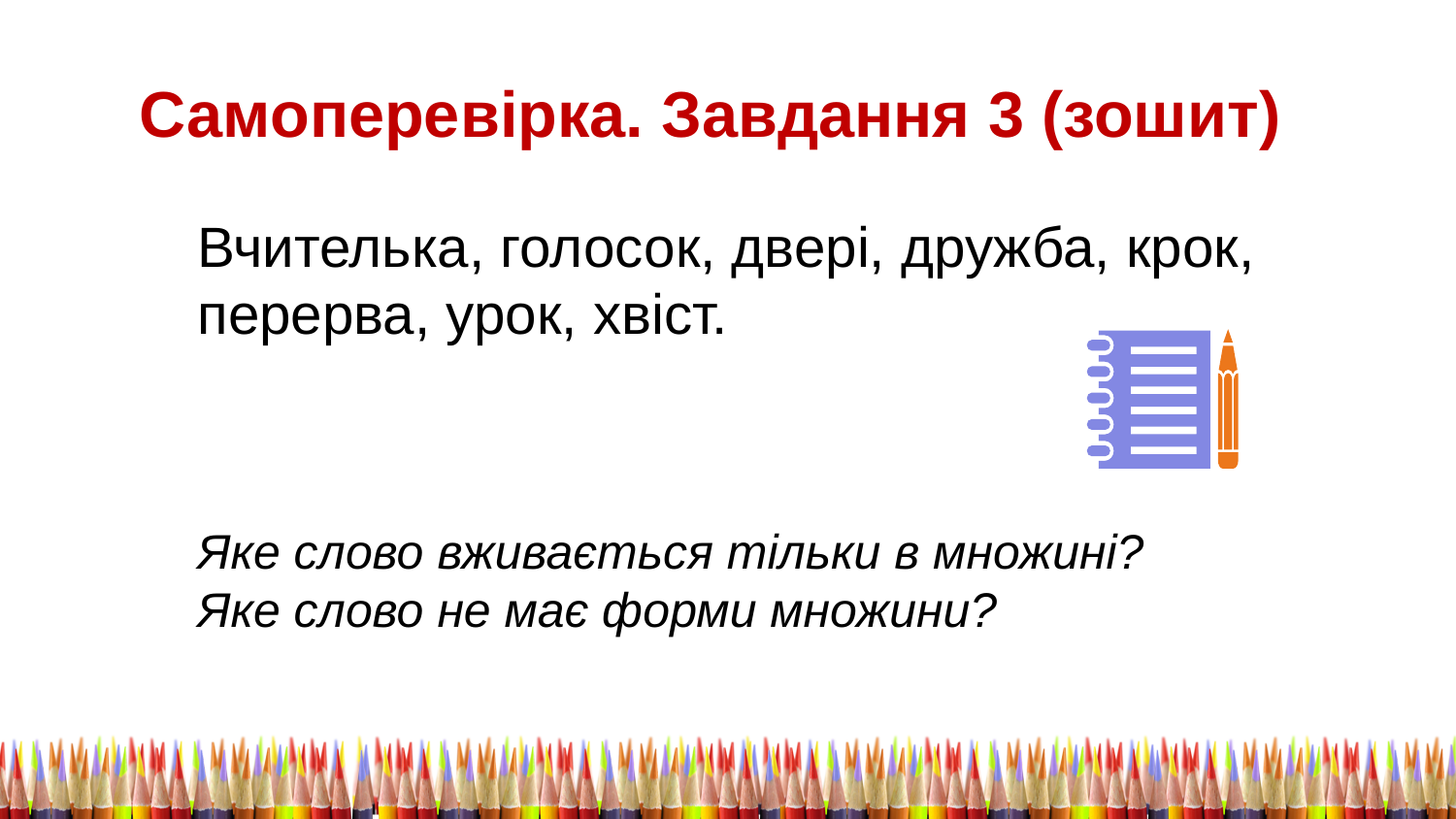

Самоперевірка. Завдання 3 (зошит)
Вчителька, голосок, двері, дружба, крок, перерва, урок, хвіст.

Яке слово вживається тільки в множині?
Яке слово не має форми множини?